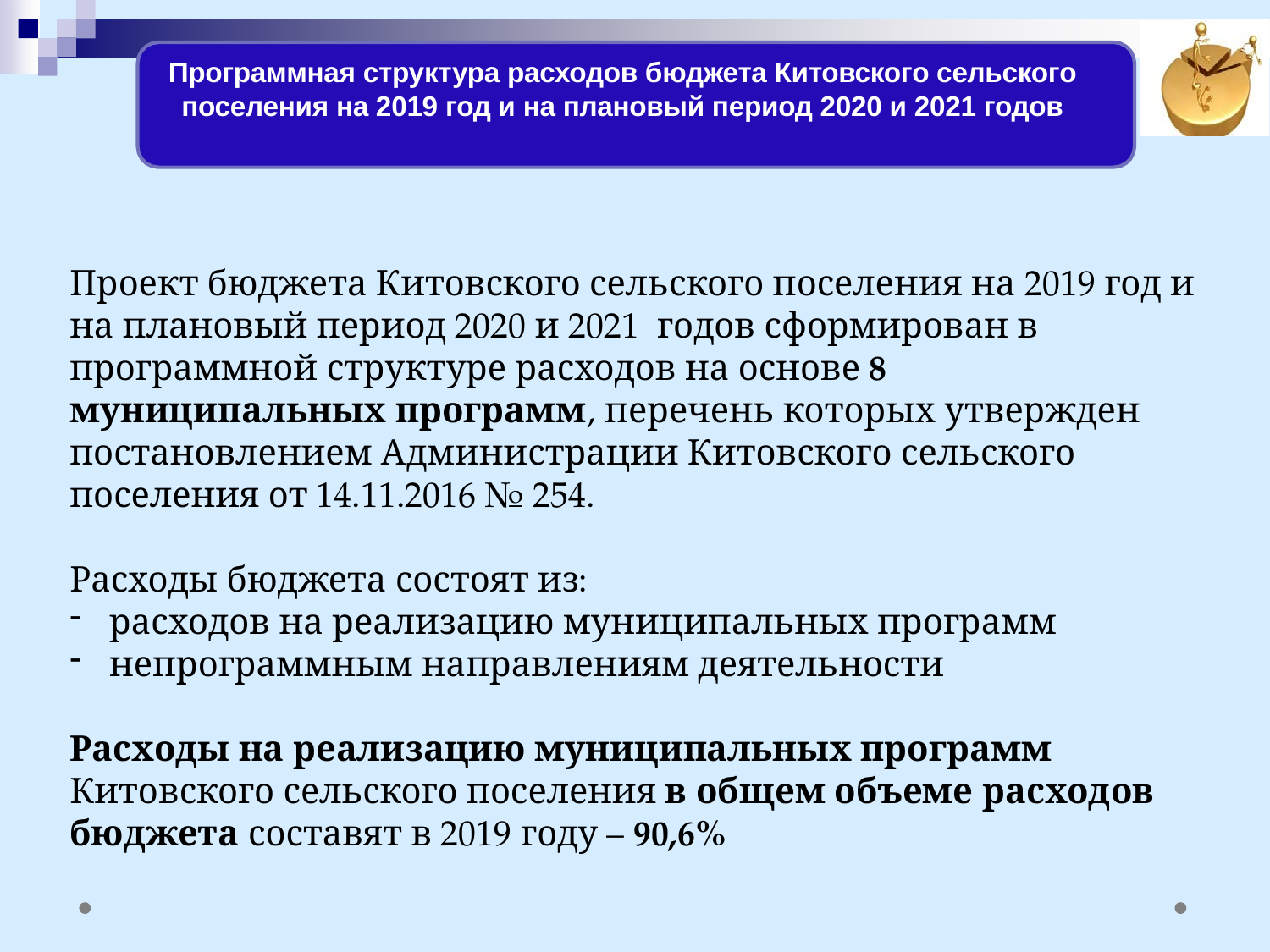

Программная структура расходов бюджета Китовского сельского поселения на 2019 год и на плановый период 2020 и 2021 годов

Проект бюджета Китовского сельского поселения на 2019 год и на плановый период 2020 и 2021  годов сформирован в программной структуре расходов на основе 8 муниципальных программ, перечень которых утвержден постановлением Администрации Китовского сельского поселения от 14.11.2016 № 254.

Расходы бюджета состоят из:
расходов на реализацию муниципальных программ
непрограммным направлениям деятельности

Расходы на реализацию муниципальных программ Китовского сельского поселения в общем объеме расходов бюджета составят в 2019 году – 90,6%